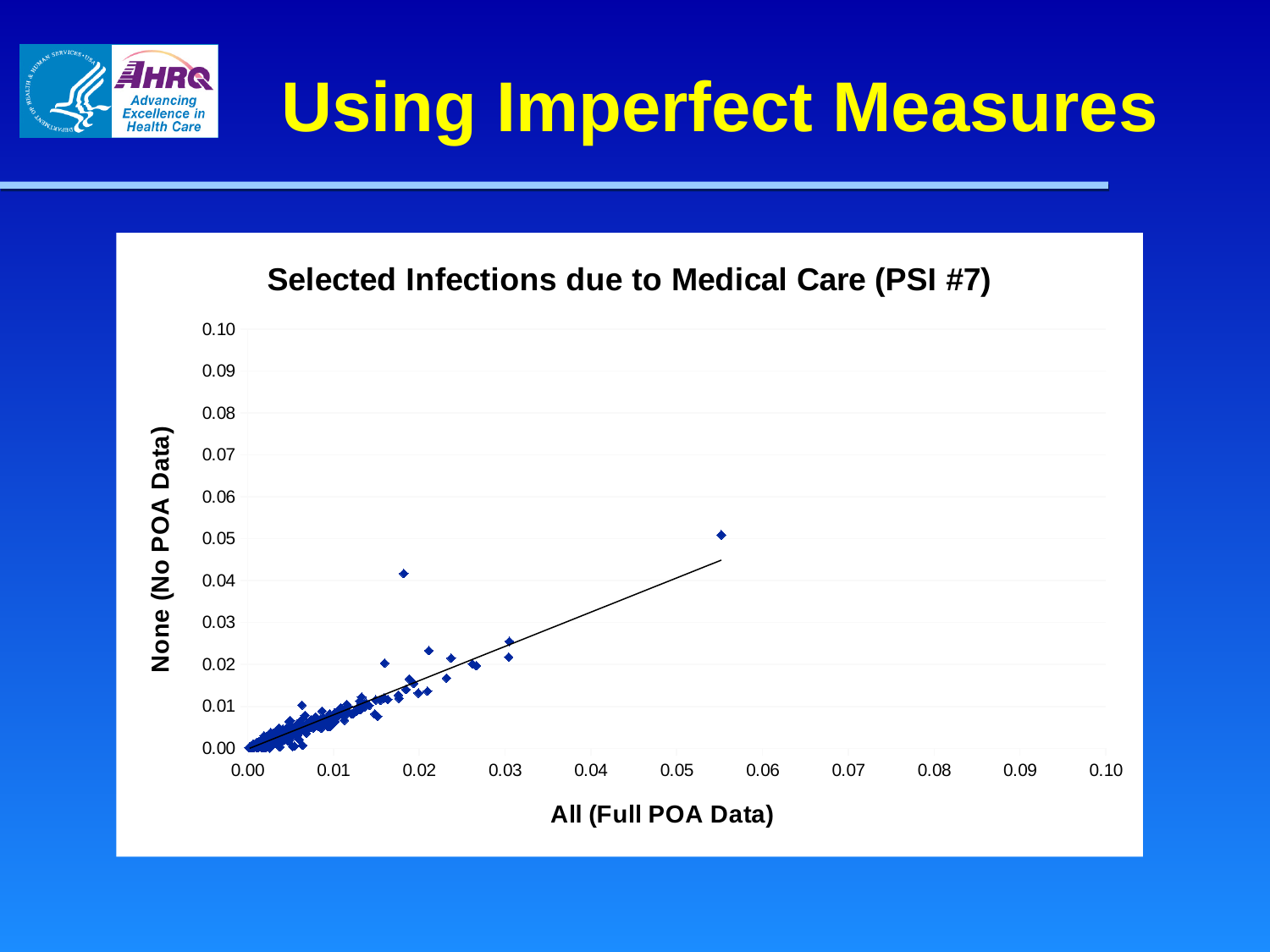

# Using Imperfect Measures

### Chart: Selected Infections due to Medical Care (PSI #7)

| Category |  |
|---|---|